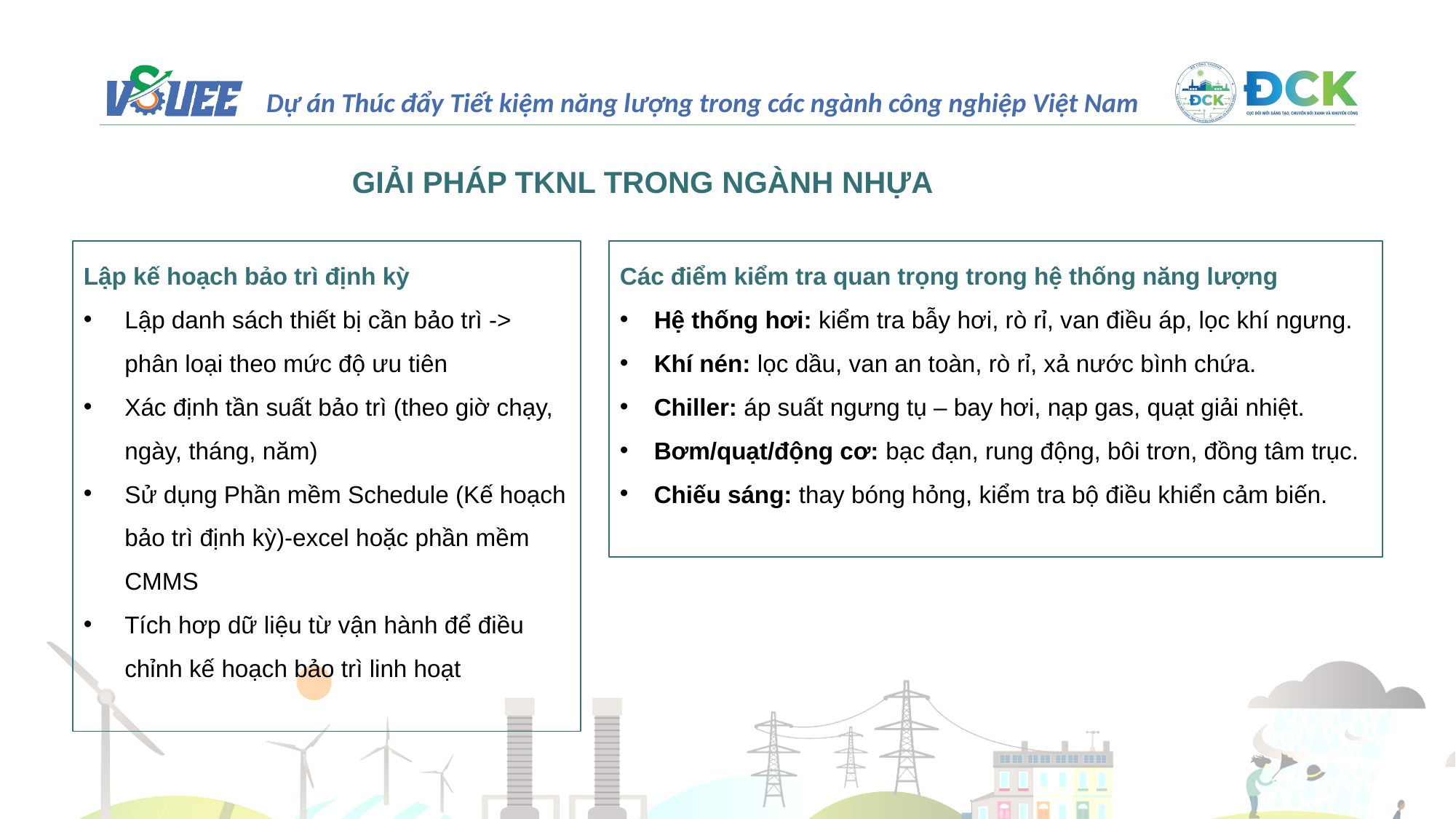

GIẢI PHÁP TKNL TRONG NGÀNH NHỰA
Lập kế hoạch bảo trì định kỳ
Lập danh sách thiết bị cần bảo trì -> phân loại theo mức độ ưu tiên
Xác định tần suất bảo trì (theo giờ chạy, ngày, tháng, năm)
Sử dụng Phần mềm Schedule (Kế hoạch bảo trì định kỳ)-excel hoặc phần mềm CMMS
Tích hơp dữ liệu từ vận hành để điều chỉnh kế hoạch bảo trì linh hoạt

Các điểm kiểm tra quan trọng trong hệ thống năng lượng
Hệ thống hơi: kiểm tra bẫy hơi, rò rỉ, van điều áp, lọc khí ngưng.
Khí nén: lọc dầu, van an toàn, rò rỉ, xả nước bình chứa.
Chiller: áp suất ngưng tụ – bay hơi, nạp gas, quạt giải nhiệt.
Bơm/quạt/động cơ: bạc đạn, rung động, bôi trơn, đồng tâm trục.
Chiếu sáng: thay bóng hỏng, kiểm tra bộ điều khiển cảm biến.